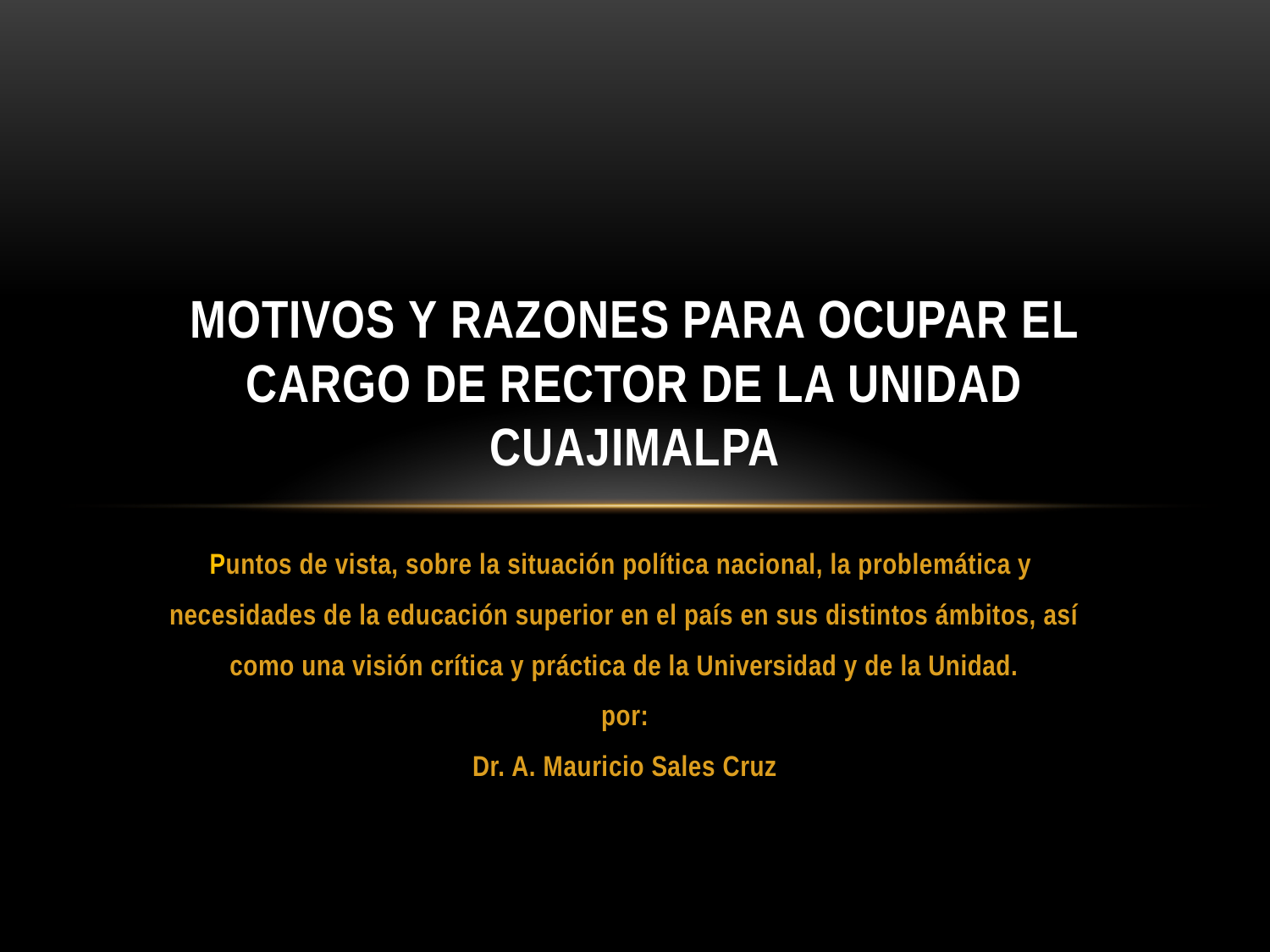

# Motivos y Razones para ocupar el cargo de RECTOR DE LA UNIDAD CUAJIMALPA
Puntos de vista, sobre la situación política nacional, la problemática y
necesidades de la educación superior en el país en sus distintos ámbitos, así
como una visión crítica y práctica de la Universidad y de la Unidad.
por:
Dr. A. Mauricio Sales Cruz